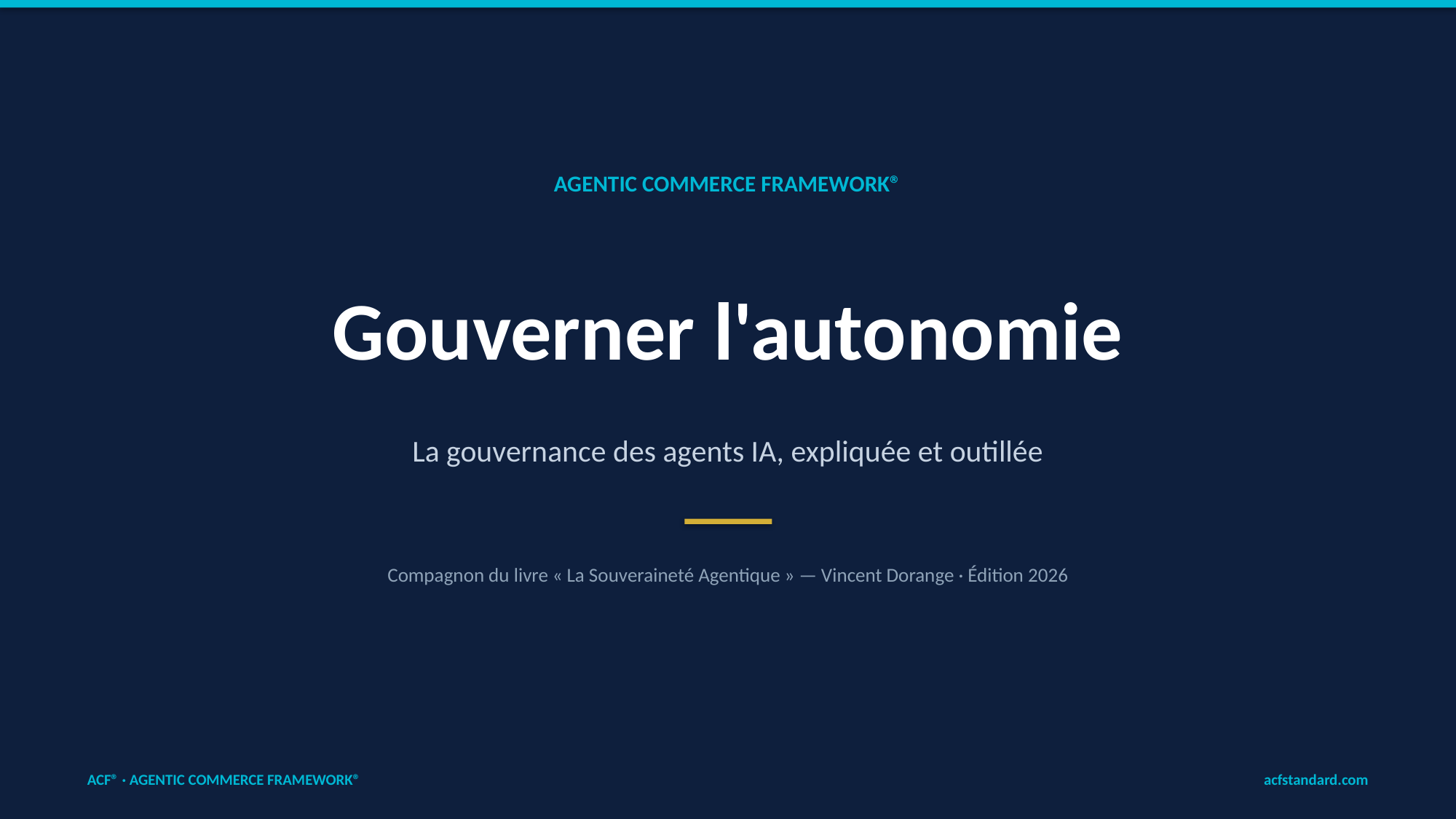

AGENTIC COMMERCE FRAMEWORK®
Gouverner l'autonomie
La gouvernance des agents IA, expliquée et outillée

Compagnon du livre « La Souveraineté Agentique » — Vincent Dorange · Édition 2026
ACF® · AGENTIC COMMERCE FRAMEWORK®
acfstandard.com